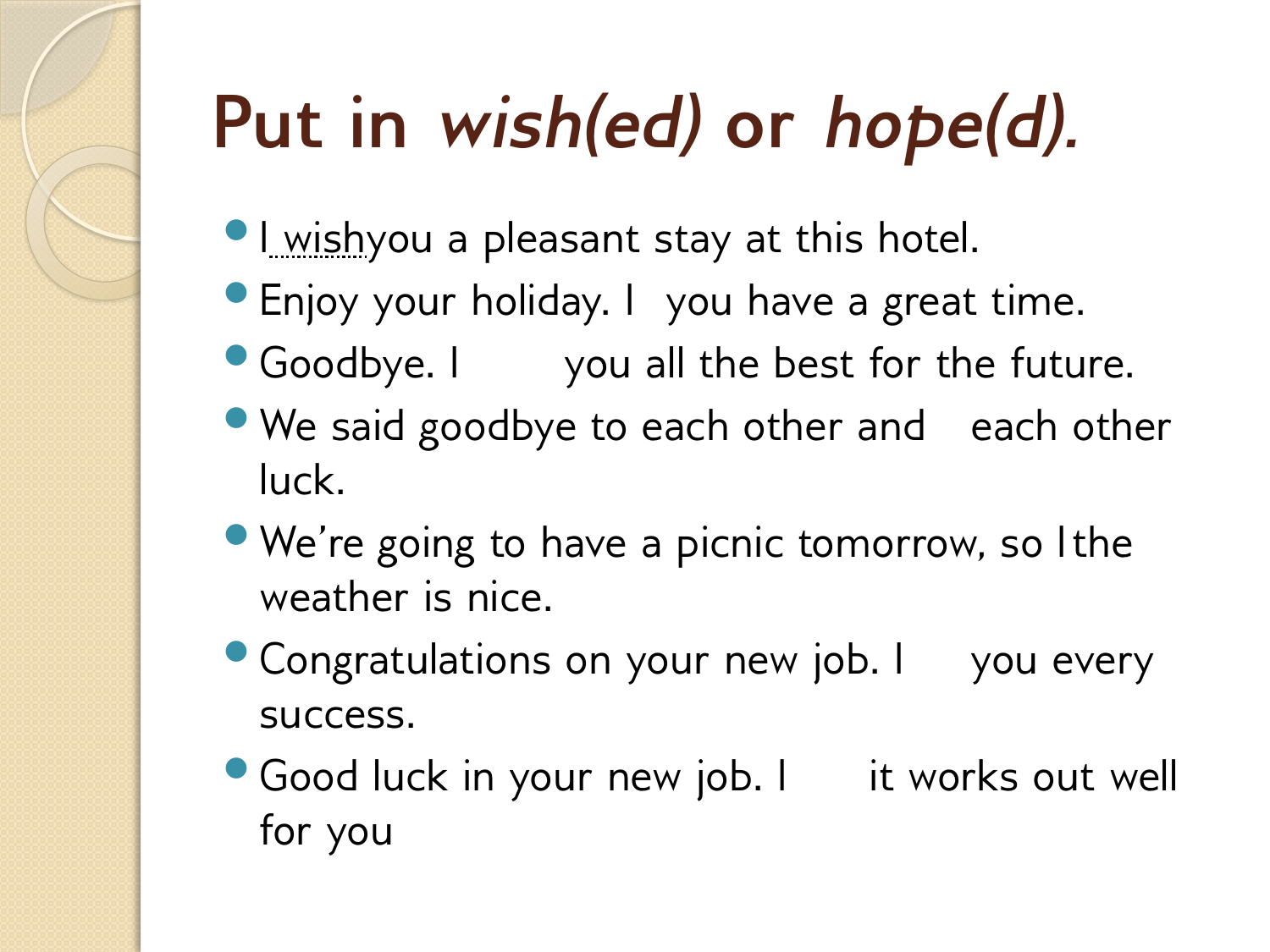

# Put in wish(ed) or hope(d).
I wishyou a pleasant stay at this hotel.
Enjoy your holiday. I	you have a great time.
Goodbye. I		you all the best for the future.
We said goodbye to each other and	each other luck.
We’re going to have a picnic tomorrow, so I	the weather is nice.
Congratulations on your new job. I	you every success.
Good luck in your new job. I	it works out well for you